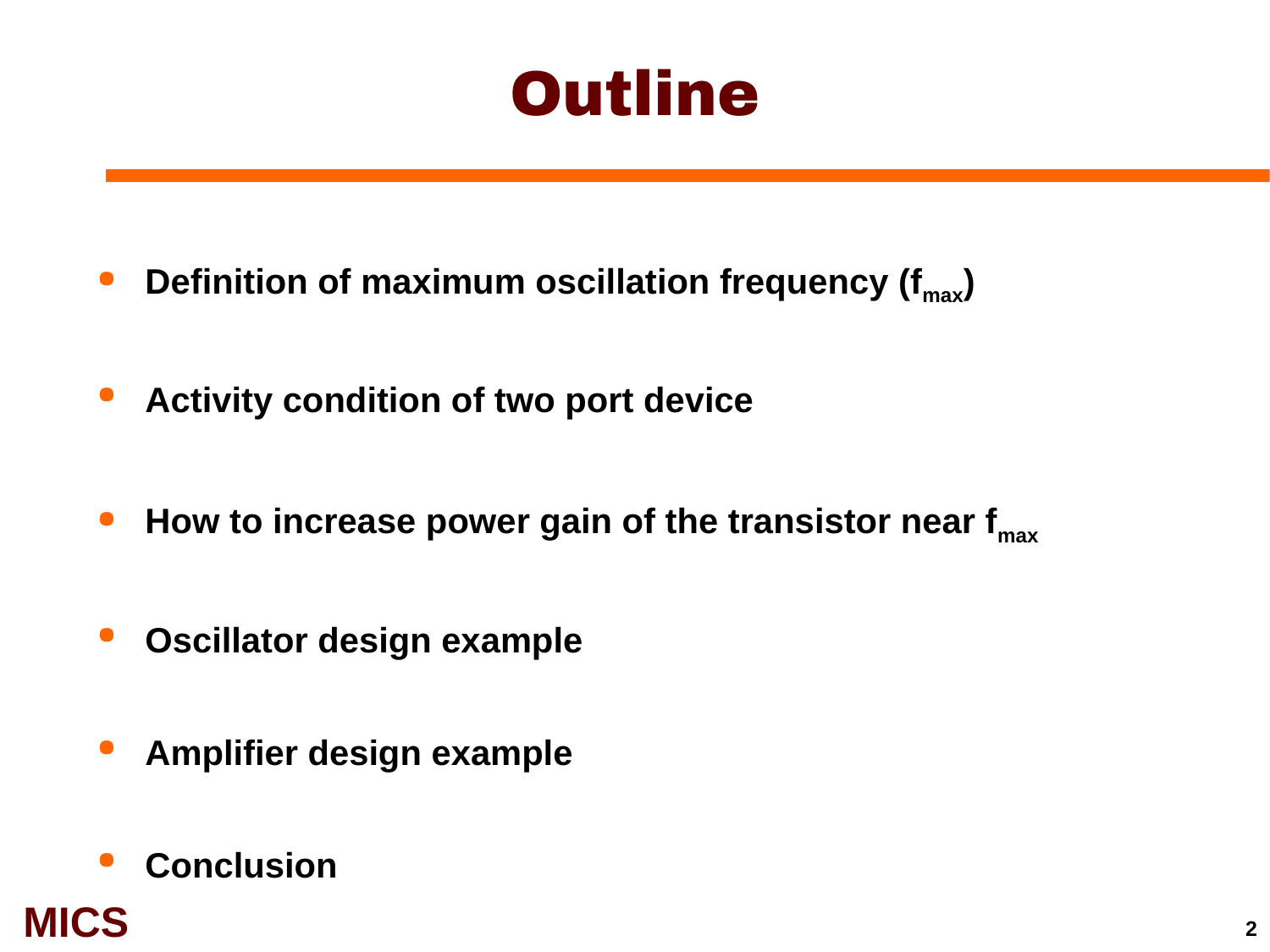

# Outline
Definition of maximum oscillation frequency (fmax)
Activity condition of two port device
How to increase power gain of the transistor near fmax
Oscillator design example
Amplifier design example
Conclusion
2